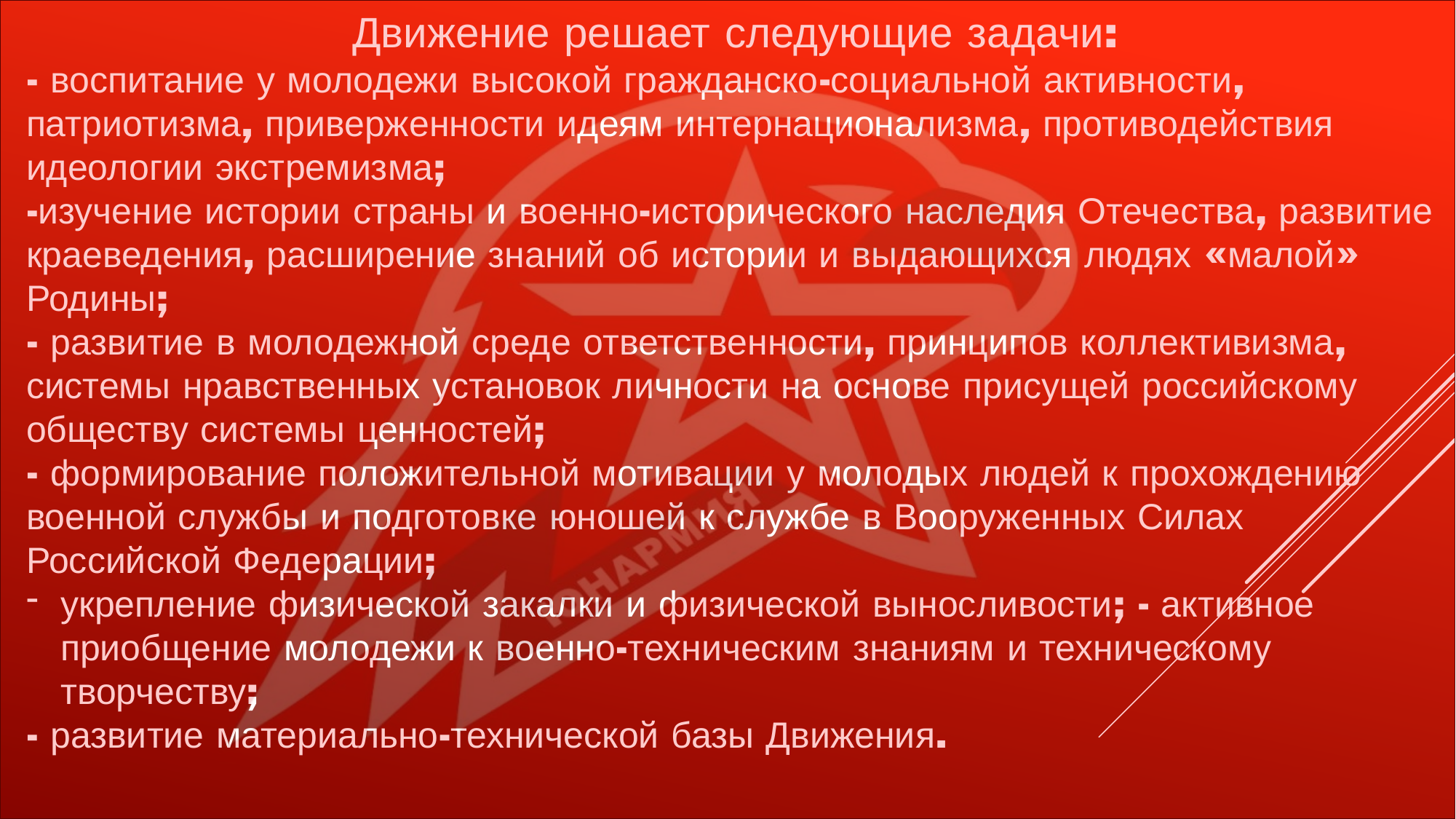

Движение решает следующие задачи:
- воспитание у молодежи высокой гражданско-социальной активности, патриотизма, приверженности идеям интернационализма, противодействия идеологии экстремизма;
-изучение истории страны и военно-исторического наследия Отечества, развитие краеведения, расширение знаний об истории и выдающихся людях «малой» Родины;
- развитие в молодежной среде ответственности, принципов коллективизма, системы нравственных установок личности на основе присущей российскому обществу системы ценностей;
- формирование положительной мотивации у молодых людей к прохождению военной службы и подготовке юношей к службе в Вооруженных Силах Российской Федерации;
укрепление физической закалки и физической выносливости; - активное приобщение молодежи к военно-техническим знаниям и техническому творчеству;
- развитие материально-технической базы Движения.